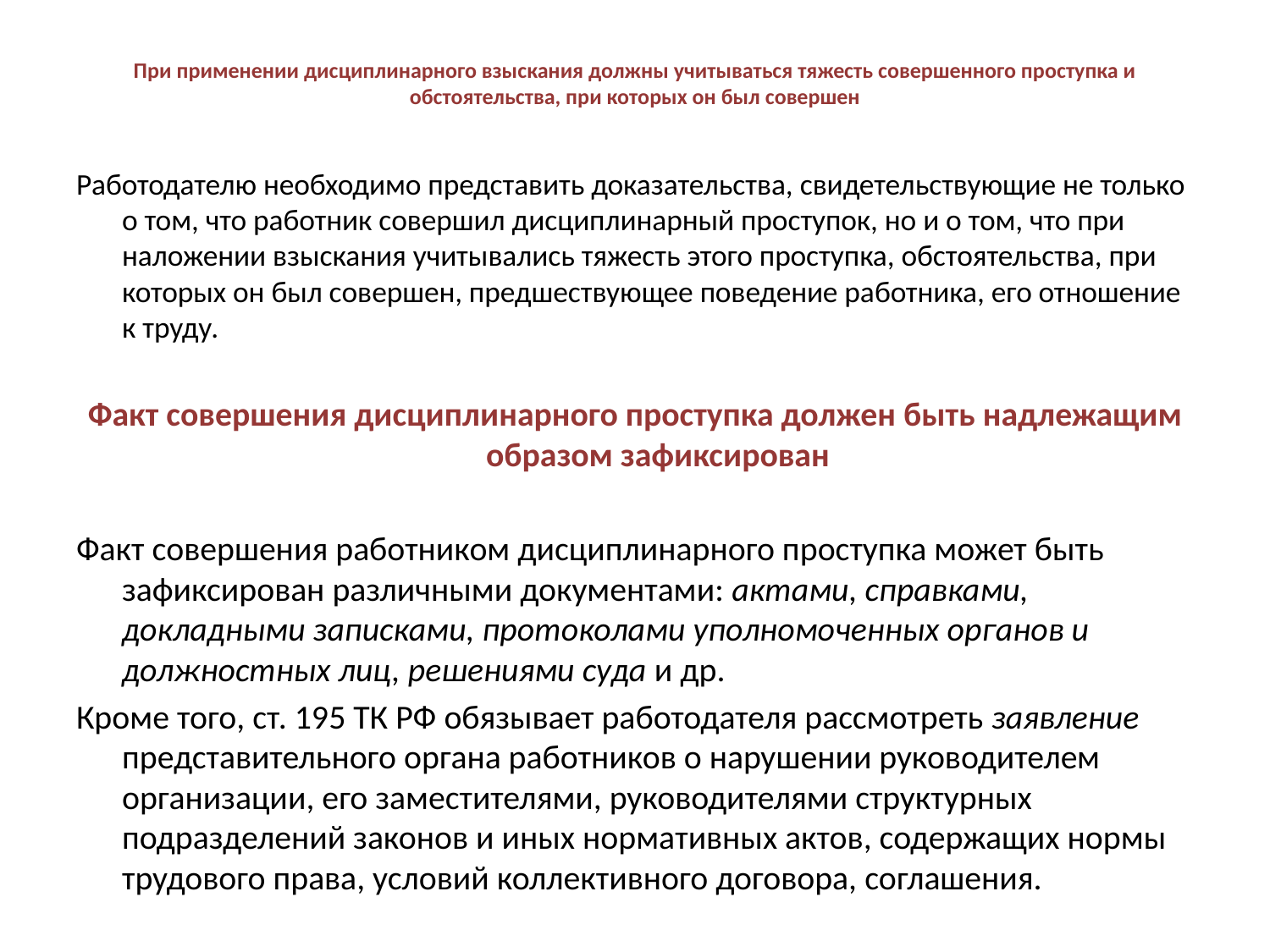

# При применении дисциплинарного взыскания должны учитываться тяжесть совершенного проступка и обстоятельства, при которых он был совершен
Работодателю необходимо представить доказательства, свидетельствующие не только о том, что работник совершил дисциплинарный проступок, но и о том, что при наложении взыскания учитывались тяжесть этого проступка, обстоятельства, при которых он был совершен, предшествующее поведение работника, его отношение к труду.

Факт совершения дисциплинарного проступка должен быть надлежащим образом зафиксирован

Факт совершения работником дисциплинарного проступка может быть зафиксирован различными документами: актами, справками, докладными записками, протоколами уполномоченных органов и должностных лиц, решениями суда и др.
Кроме того, ст. 195 ТК РФ обязывает работодателя рассмотреть заявление представительного органа работников о нарушении руководителем организации, его заместителями, руководителями структурных подразделений законов и иных нормативных актов, содержащих нормы трудового права, условий коллективного договора, соглашения.